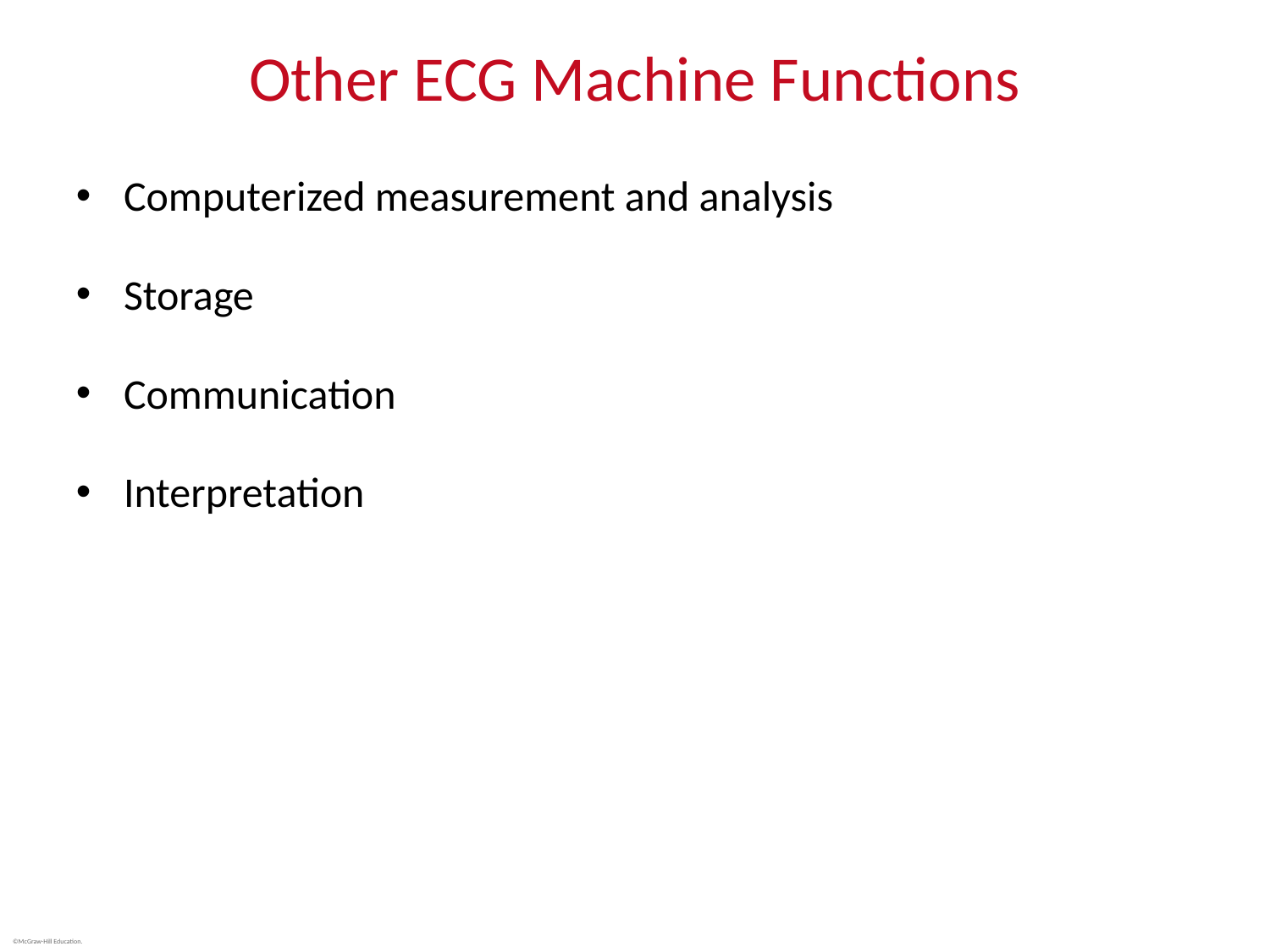

# Other ECG Machine Functions
Computerized measurement and analysis
Storage
Communication
Interpretation